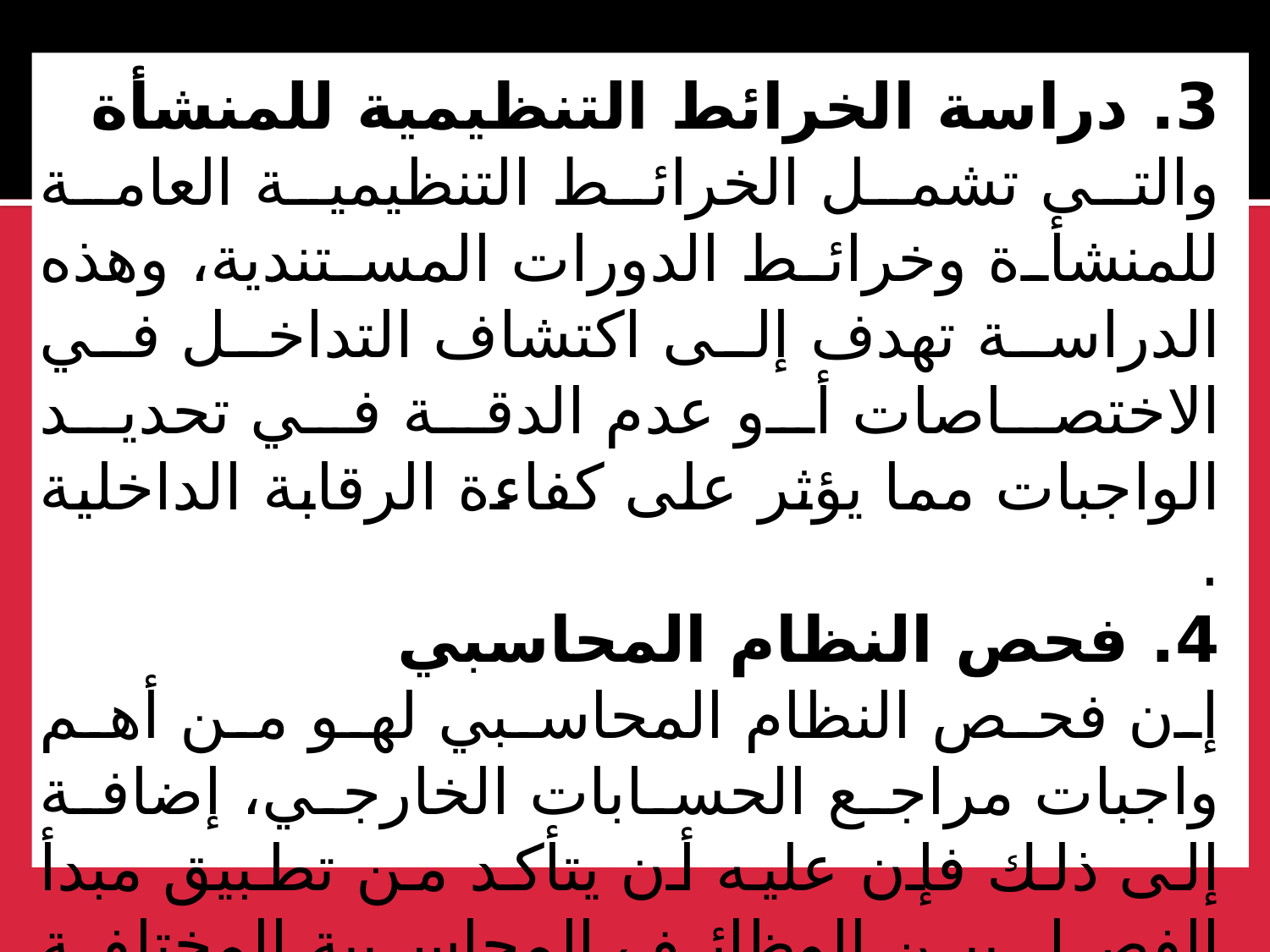

3. دراسة الخرائط التنظيمية للمنشأة
والتى تشمل الخرائط التنظيمية العامة للمنشأة وخرائط الدورات المستندية، وهذه الدراسة تهدف إلى اكتشاف التداخل في الاختصاصات أو عدم الدقة في تحديد الواجبات مما يؤثر على كفاءة الرقابة الداخلية .
4. فحص النظام المحاسبي
إن فحص النظام المحاسبي لهو من أهم واجبات مراجع الحسابات الخارجي، إضافة إلى ذلك فإن عليه أن يتأكد من تطبيق مبدأ الفصل بين الوظائف المحاسبية المختلفة بحيث لا يؤدى موظف واحد عملية محاسبية كاملة، والذي هو من القرائن الدالة على سلامة نظام الرقابة الداخلية.